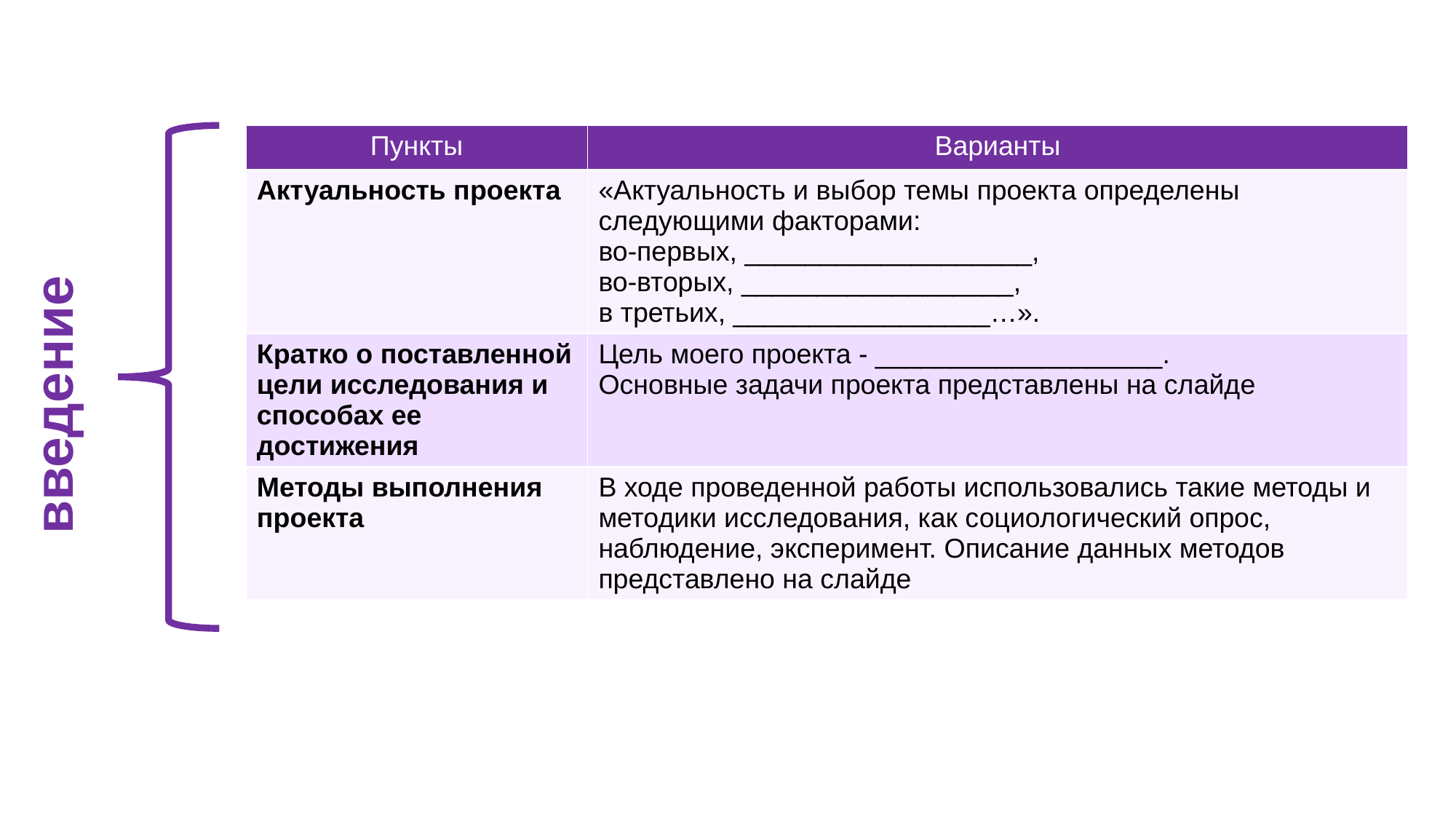

| Пункты | Варианты |
| --- | --- |
| Актуальность проекта | «Актуальность и выбор темы проекта определены следующими факторами: во-первых, \_\_\_\_\_\_\_\_\_\_\_\_\_\_\_\_\_\_\_, во-вторых, \_\_\_\_\_\_\_\_\_\_\_\_\_\_\_\_\_\_, в третьих, \_\_\_\_\_\_\_\_\_\_\_\_\_\_\_\_\_…». |
| Кратко о поставленной цели исследования и способах ее достижения | Цель моего проекта - \_\_\_\_\_\_\_\_\_\_\_\_\_\_\_\_\_\_\_. Основные задачи проекта представлены на слайде |
| Методы выполнения проекта | В ходе проведенной работы использовались такие методы и методики исследования, как социологический опрос, наблюдение, эксперимент. Описание данных методов представлено на слайде |
введение